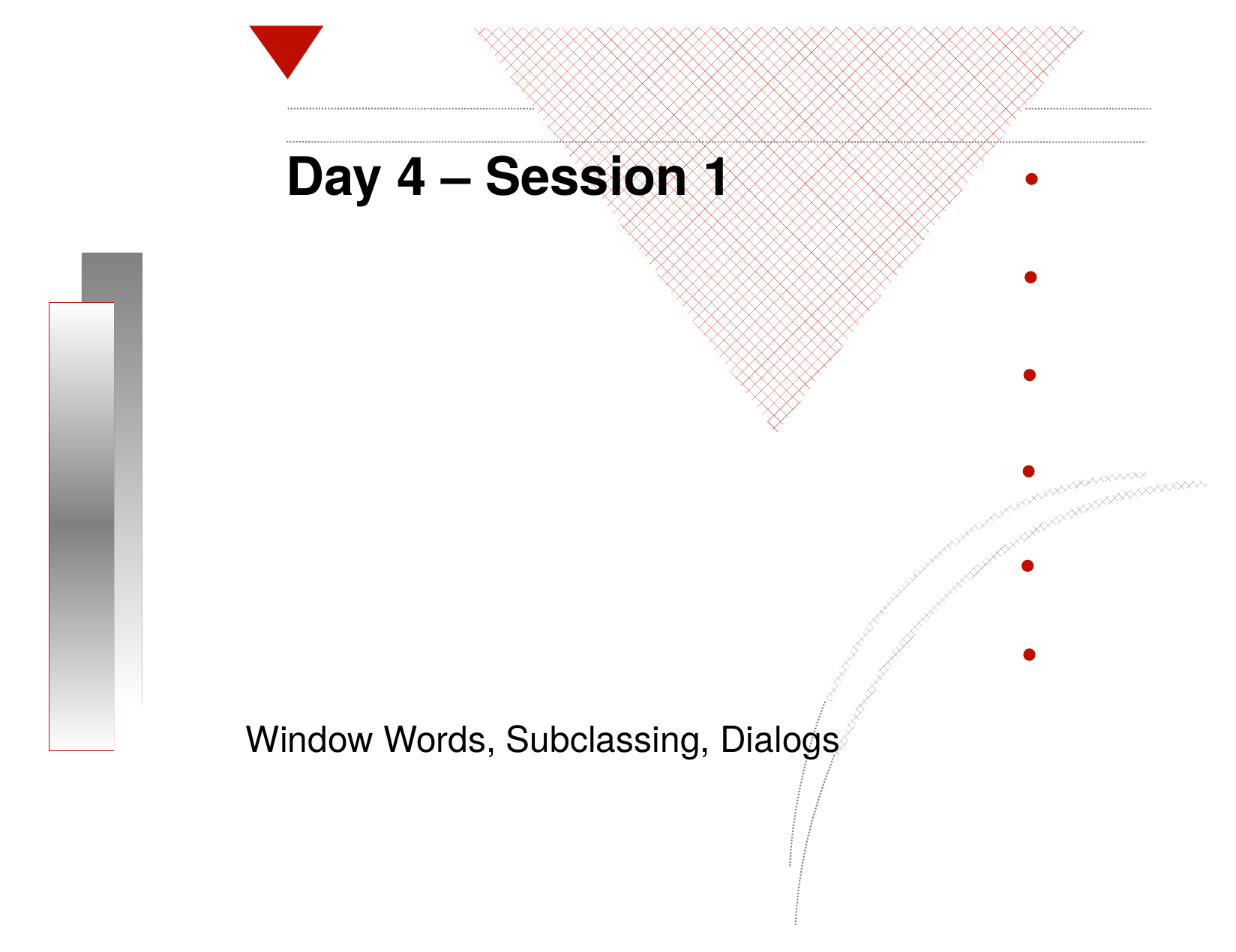

Day 4 – Session 1

Window Words, Subclassing, Dialogs